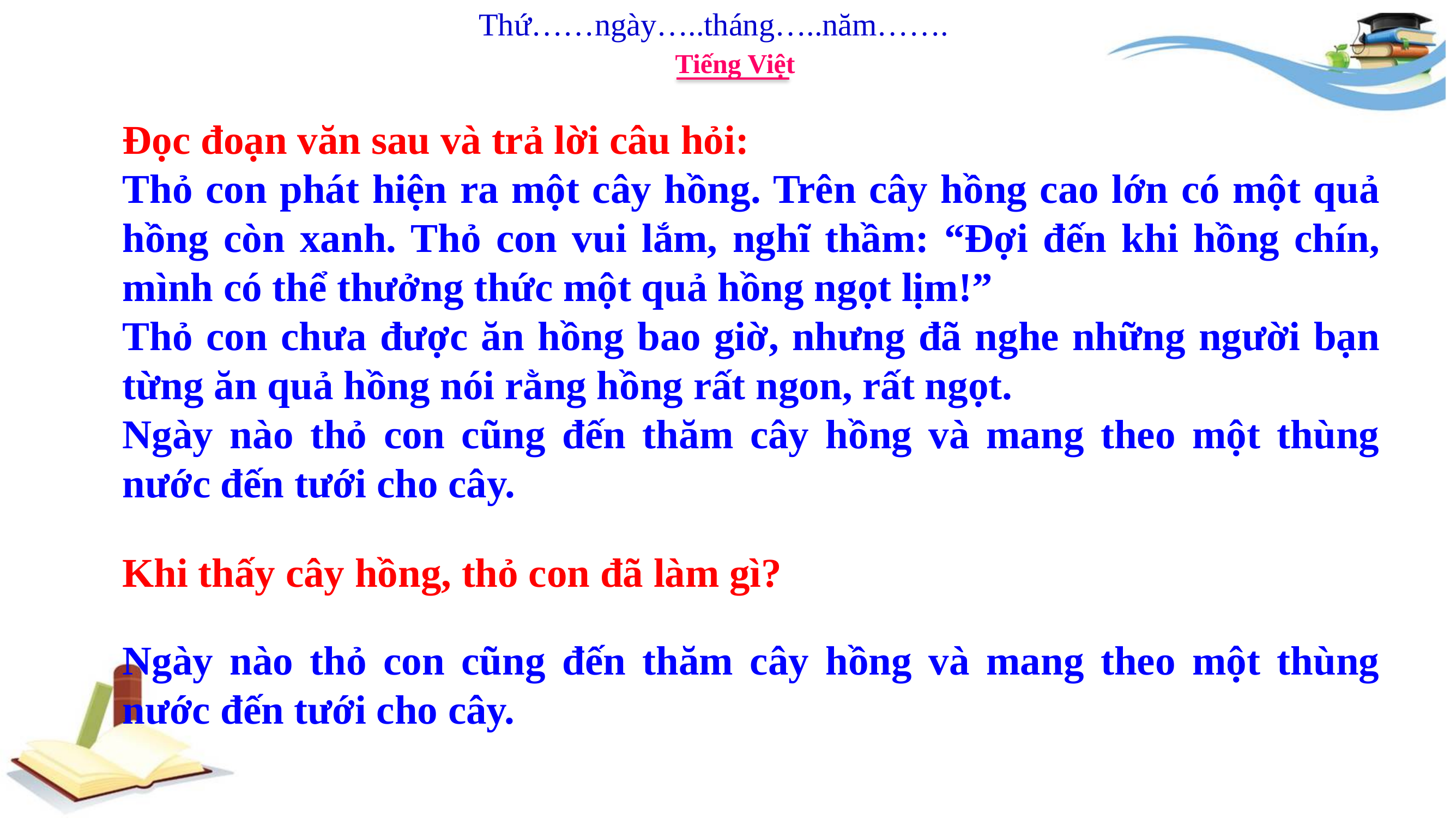

Thứ……ngày…..tháng…..năm…….
Tiếng Việt
Đọc đoạn văn sau và trả lời câu hỏi:
Thỏ con phát hiện ra một cây hồng. Trên cây hồng cao lớn có một quả hồng còn xanh. Thỏ con vui lắm, nghĩ thầm: “Đợi đến khi hồng chín, mình có thể thưởng thức một quả hồng ngọt lịm!”
Thỏ con chưa được ăn hồng bao giờ, nhưng đã nghe những người bạn từng ăn quả hồng nói rằng hồng rất ngon, rất ngọt.
Ngày nào thỏ con cũng đến thăm cây hồng và mang theo một thùng nước đến tưới cho cây.
Khi thấy cây hồng, thỏ con đã làm gì?
Ngày nào thỏ con cũng đến thăm cây hồng và mang theo một thùng nước đến tưới cho cây.